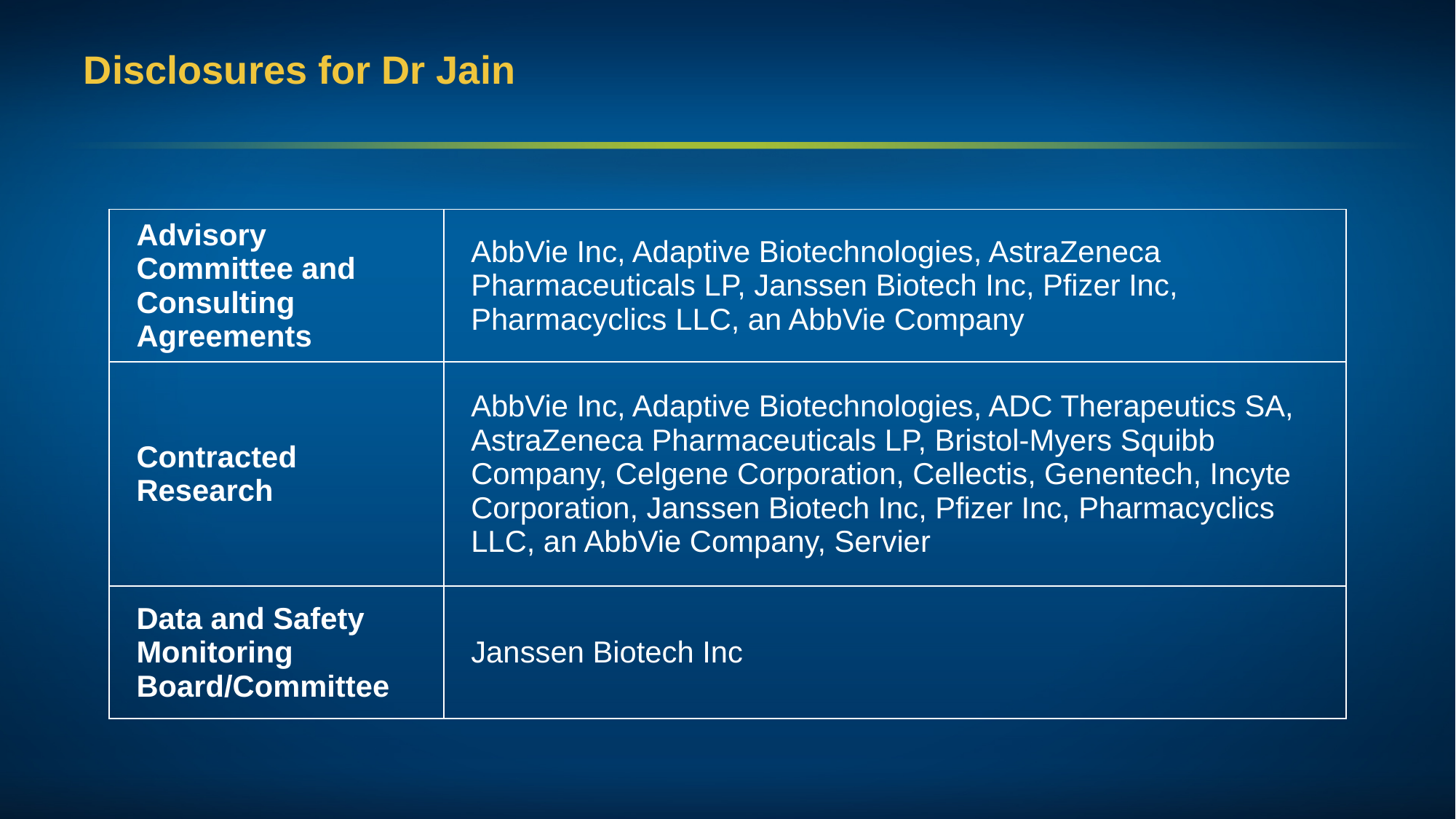

# Disclosures for Dr Jain
| Advisory Committee and Consulting Agreements | AbbVie Inc, Adaptive Biotechnologies, AstraZeneca Pharmaceuticals LP, Janssen Biotech Inc, Pfizer Inc, Pharmacyclics LLC, an AbbVie Company |
| --- | --- |
| Contracted Research | AbbVie Inc, Adaptive Biotechnologies, ADC Therapeutics SA, AstraZeneca Pharmaceuticals LP, Bristol-Myers Squibb Company, Celgene Corporation, Cellectis, Genentech, Incyte Corporation, Janssen Biotech Inc, Pfizer Inc, Pharmacyclics LLC, an AbbVie Company, Servier |
| Data and Safety Monitoring Board/Committee | Janssen Biotech Inc |